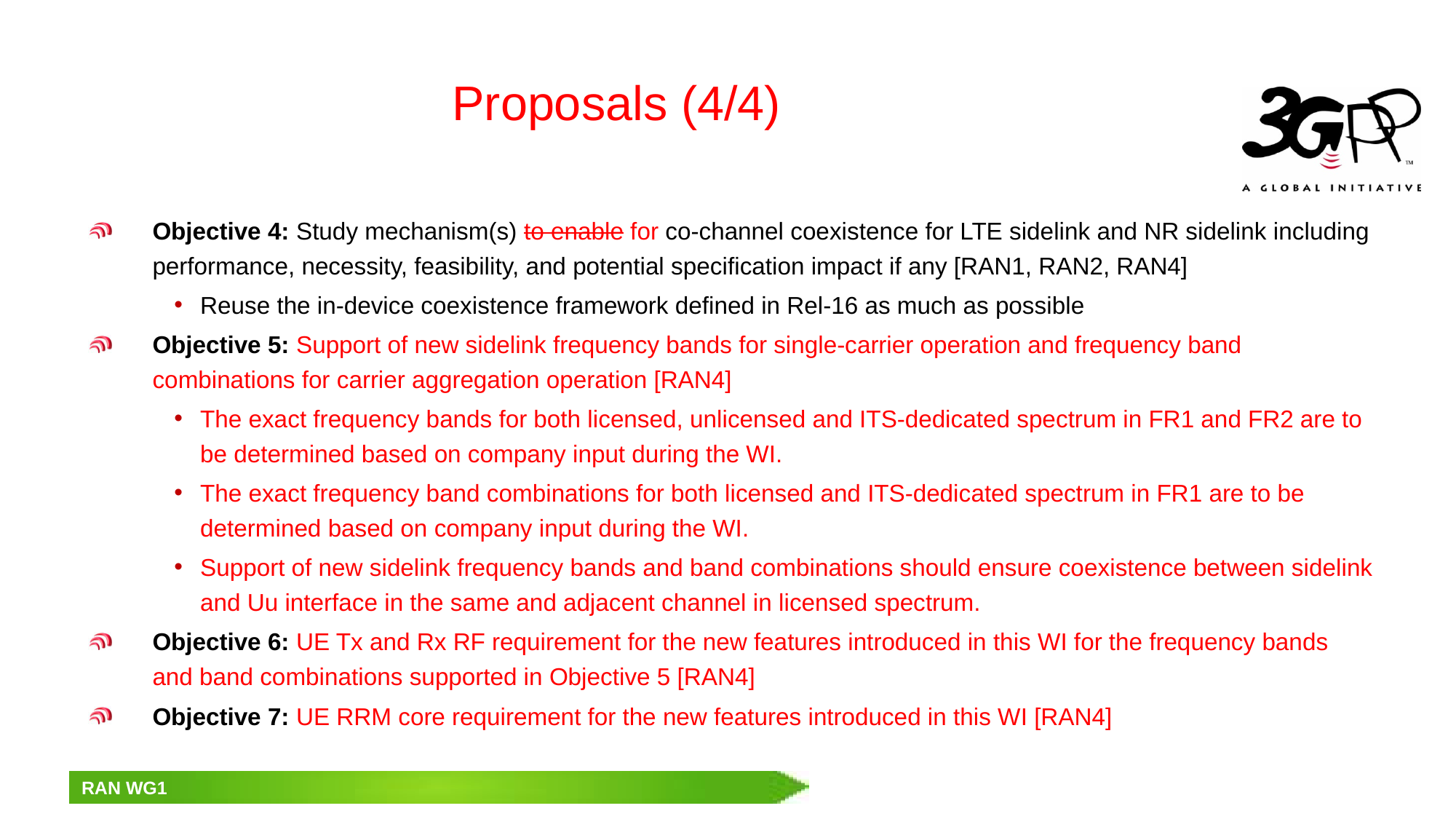

# Proposals (4/4)
Objective 4: Study mechanism(s) to enable for co-channel coexistence for LTE sidelink and NR sidelink including performance, necessity, feasibility, and potential specification impact if any [RAN1, RAN2, RAN4]
Reuse the in-device coexistence framework defined in Rel-16 as much as possible
Objective 5: Support of new sidelink frequency bands for single-carrier operation and frequency band combinations for carrier aggregation operation [RAN4]
The exact frequency bands for both licensed, unlicensed and ITS-dedicated spectrum in FR1 and FR2 are to be determined based on company input during the WI.
The exact frequency band combinations for both licensed and ITS-dedicated spectrum in FR1 are to be determined based on company input during the WI.
Support of new sidelink frequency bands and band combinations should ensure coexistence between sidelink and Uu interface in the same and adjacent channel in licensed spectrum.
Objective 6: UE Tx and Rx RF requirement for the new features introduced in this WI for the frequency bands and band combinations supported in Objective 5 [RAN4]
Objective 7: UE RRM core requirement for the new features introduced in this WI [RAN4]